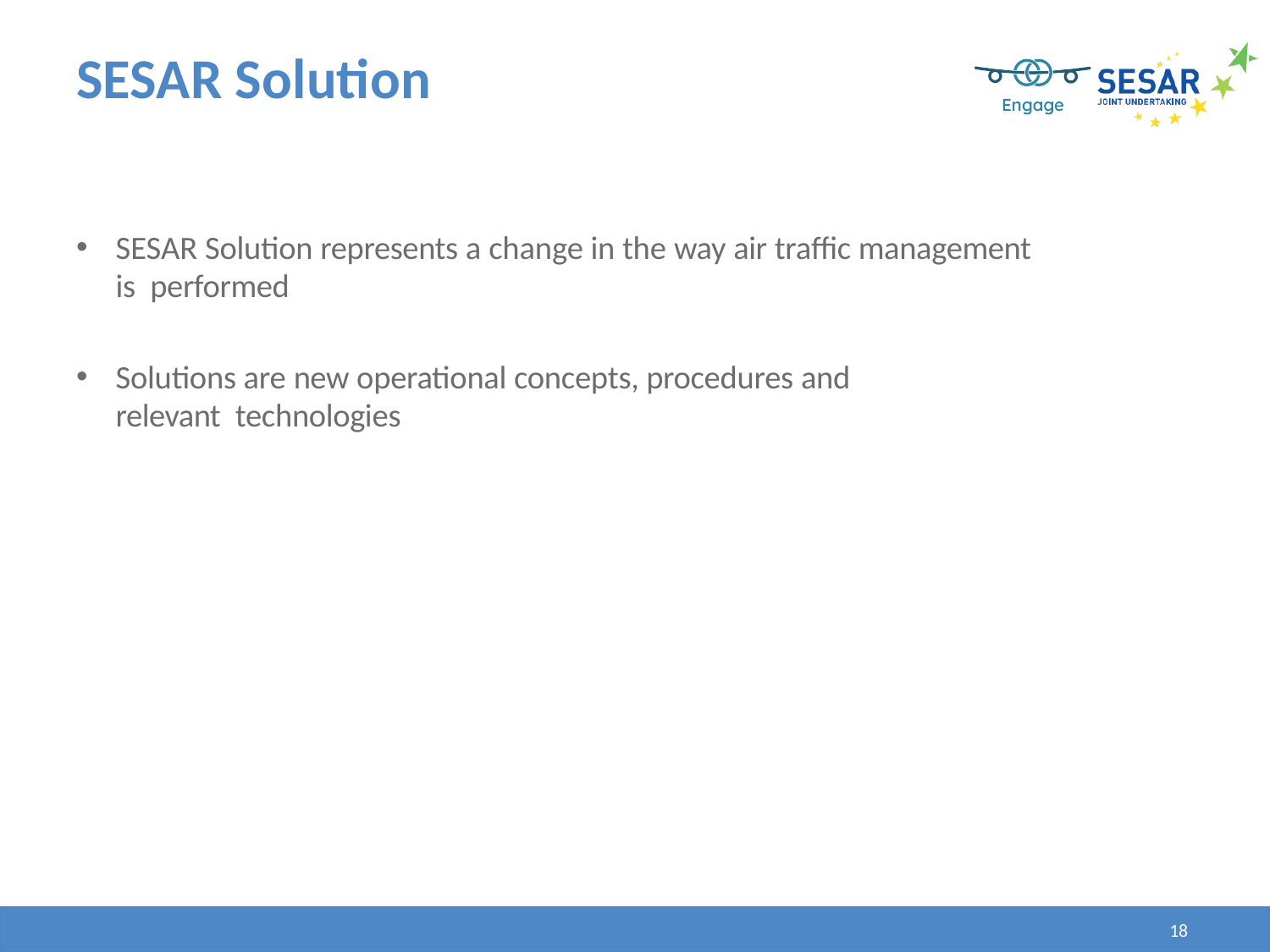

# SESAR Solution
SESAR Solution represents a change in the way air traffic management is  performed

Solutions are new operational concepts, procedures and relevant  technologies
18